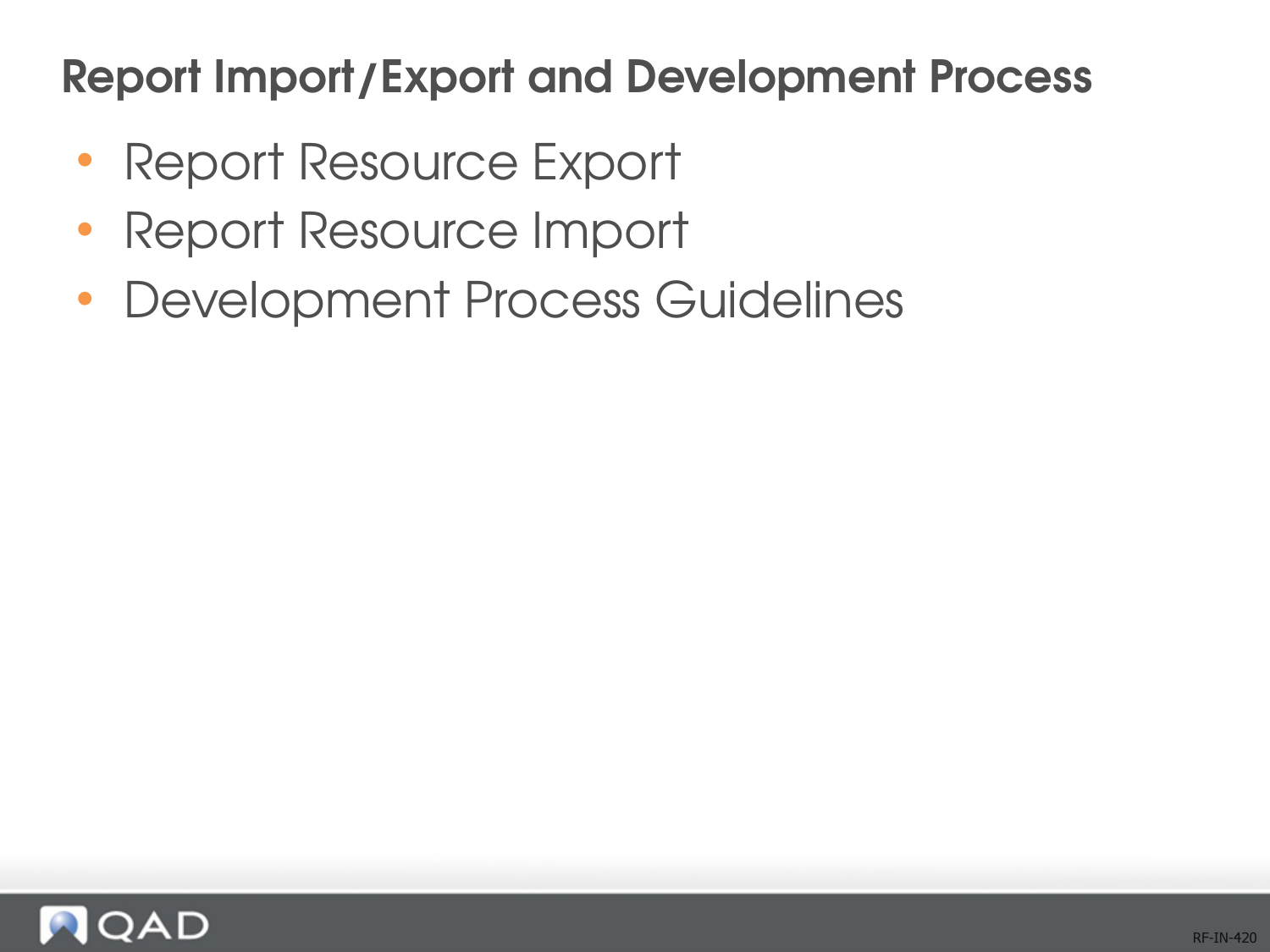

# Report Import/Export and Development Process
Report Resource Export
Report Resource Import
Development Process Guidelines
RF-IN-420